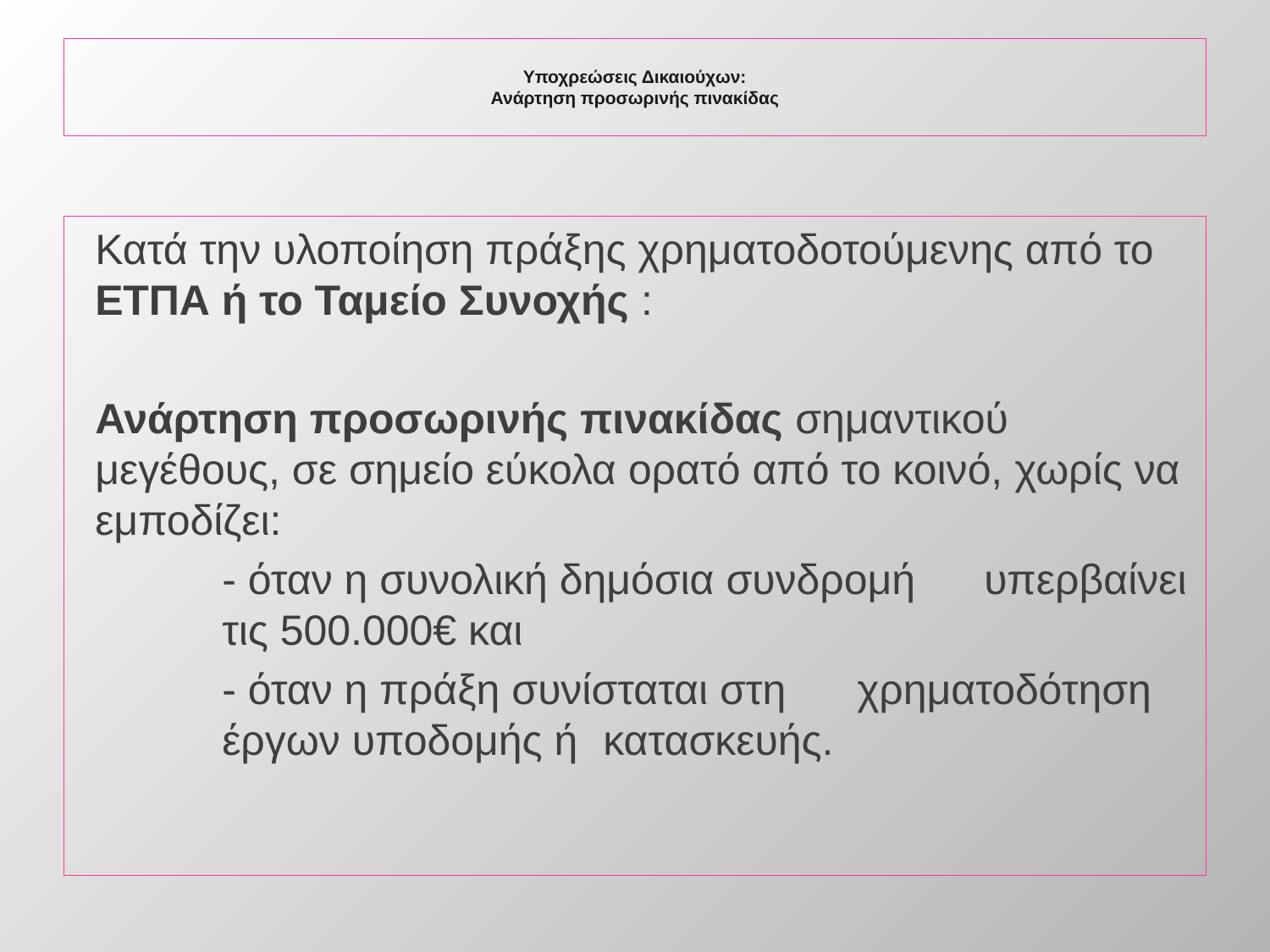

# Υποχρεώσεις Δικαιούχων: Ανάρτηση προσωρινής πινακίδας
Κατά την υλοποίηση πράξης χρηματοδοτούμενης από το ΕΤΠΑ ή το Ταμείο Συνοχής :

Ανάρτηση προσωρινής πινακίδας σημαντικού μεγέθους, σε σημείο εύκολα ορατό από το κοινό, χωρίς να εμποδίζει:
	- όταν η συνολική δημόσια συνδρομή 	υπερβαίνει 	τις 500.000€ και
	- όταν η πράξη συνίσταται στη 	χρηματοδότηση 	έργων υποδομής ή 	κατασκευής.